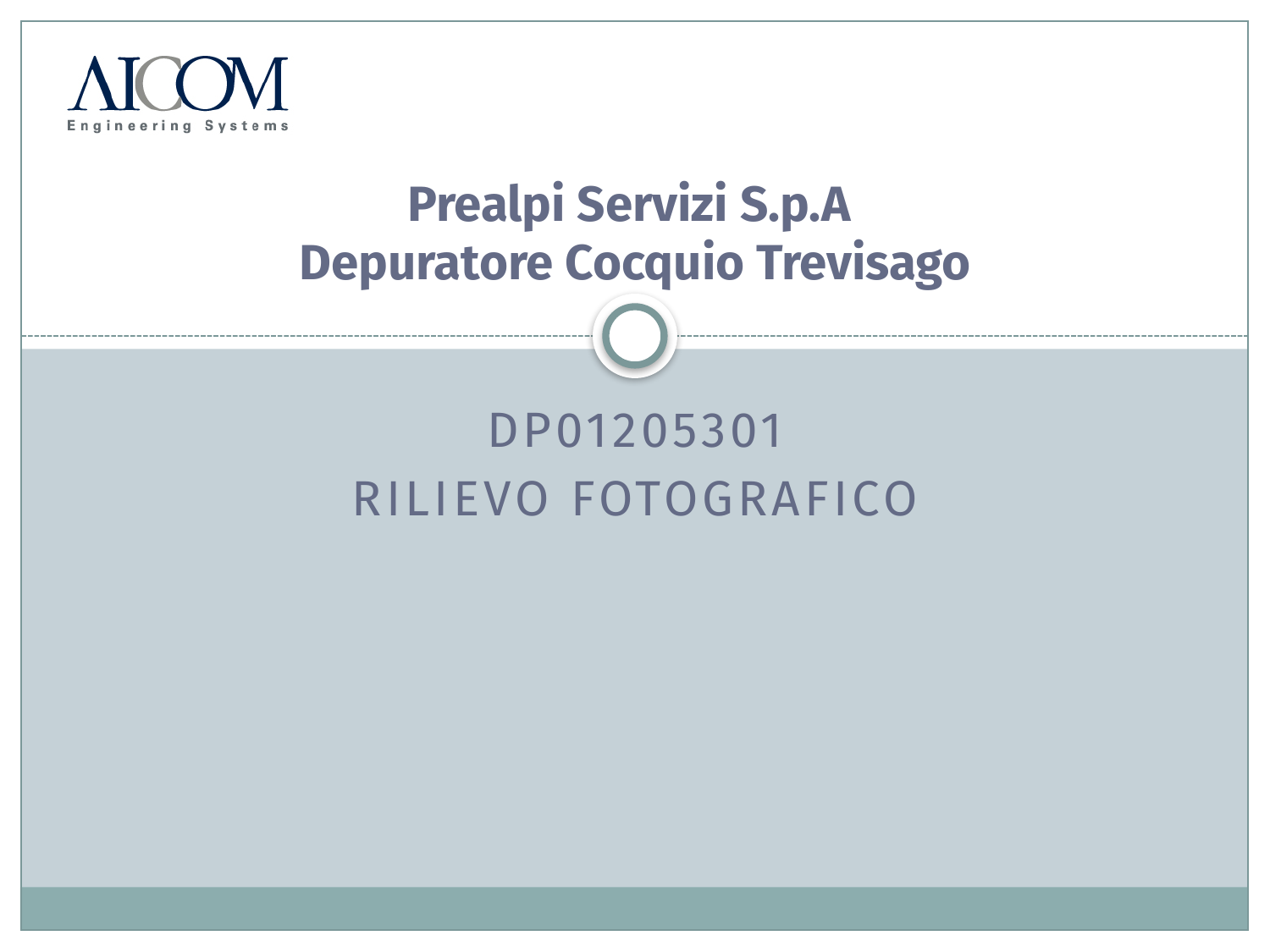

# Prealpi Servizi S.p.A Depuratore Cocquio Trevisago
DP01205301
Rilievo fotografico